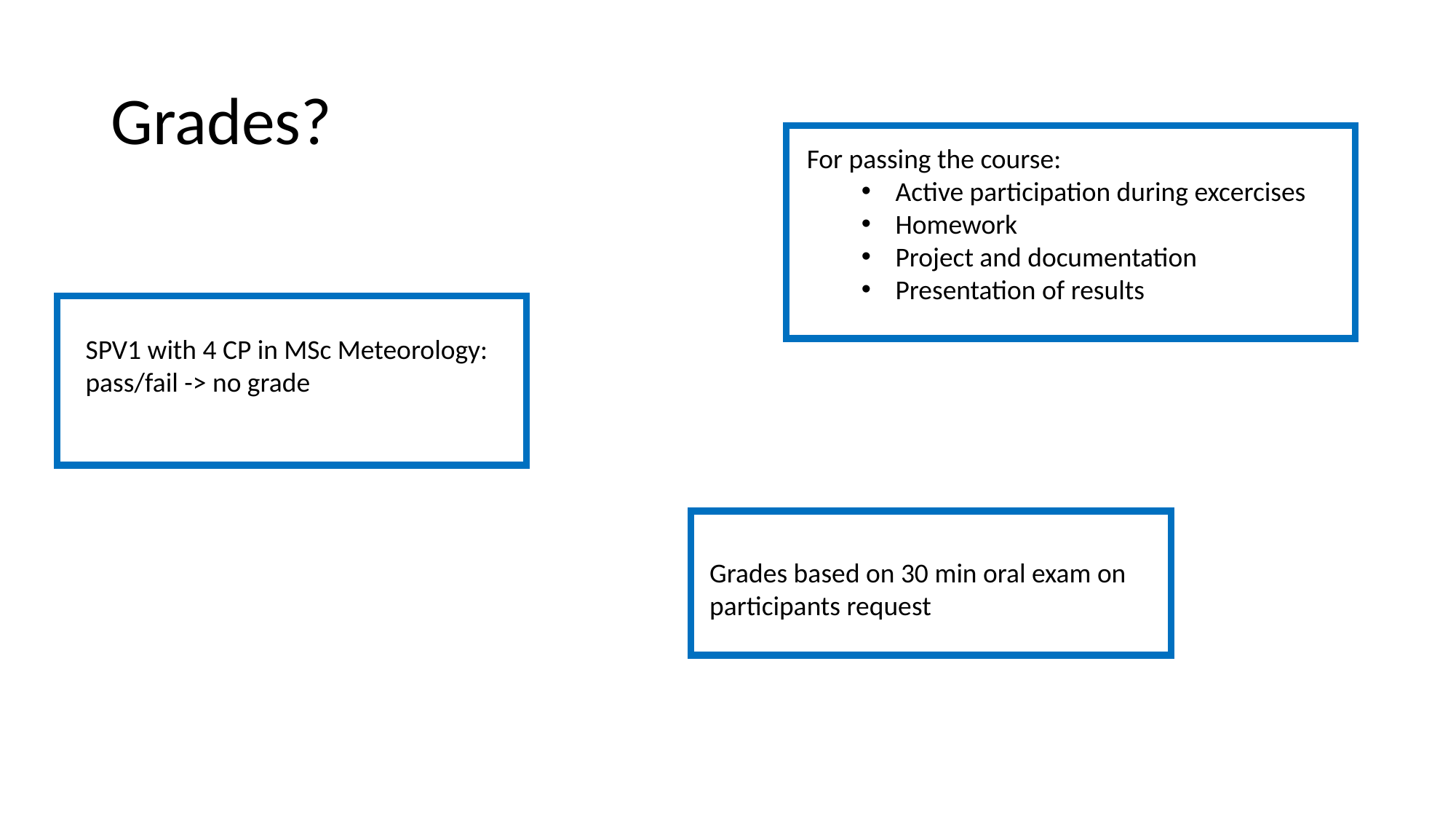

# Grades?

For passing the course:
Active participation during excercises
Homework
Project and documentation
Presentation of results

SPV1 with 4 CP in MSc Meteorology:
pass/fail -> no grade

Grades based on 30 min oral exam on participants request